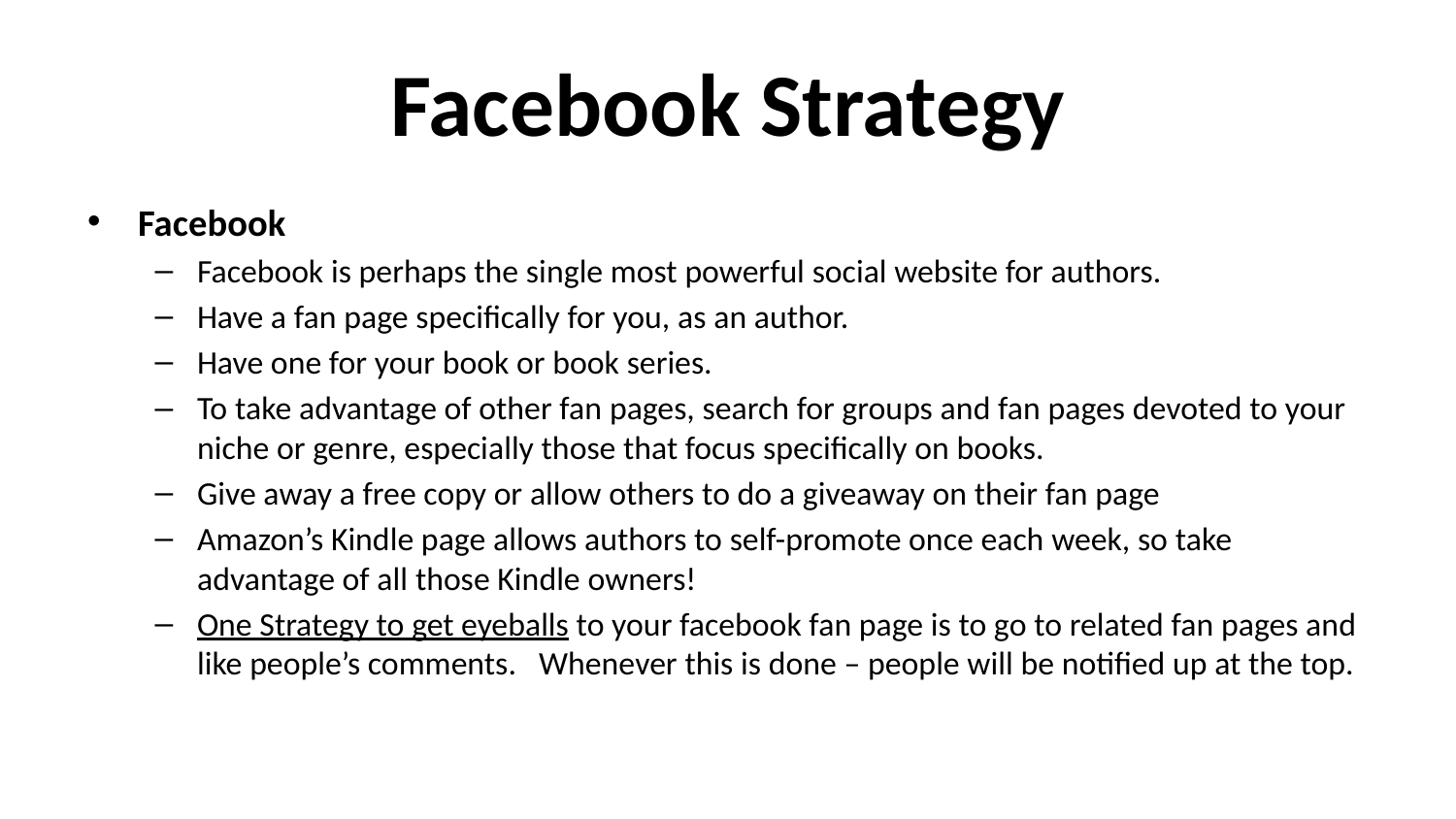

# Facebook Strategy
Facebook
Facebook is perhaps the single most powerful social website for authors.
Have a fan page specifically for you, as an author.
Have one for your book or book series.
To take advantage of other fan pages, search for groups and fan pages devoted to your niche or genre, especially those that focus specifically on books.
Give away a free copy or allow others to do a giveaway on their fan page
Amazon’s Kindle page allows authors to self-promote once each week, so take advantage of all those Kindle owners!
One Strategy to get eyeballs to your facebook fan page is to go to related fan pages and like people’s comments.   Whenever this is done – people will be notified up at the top.